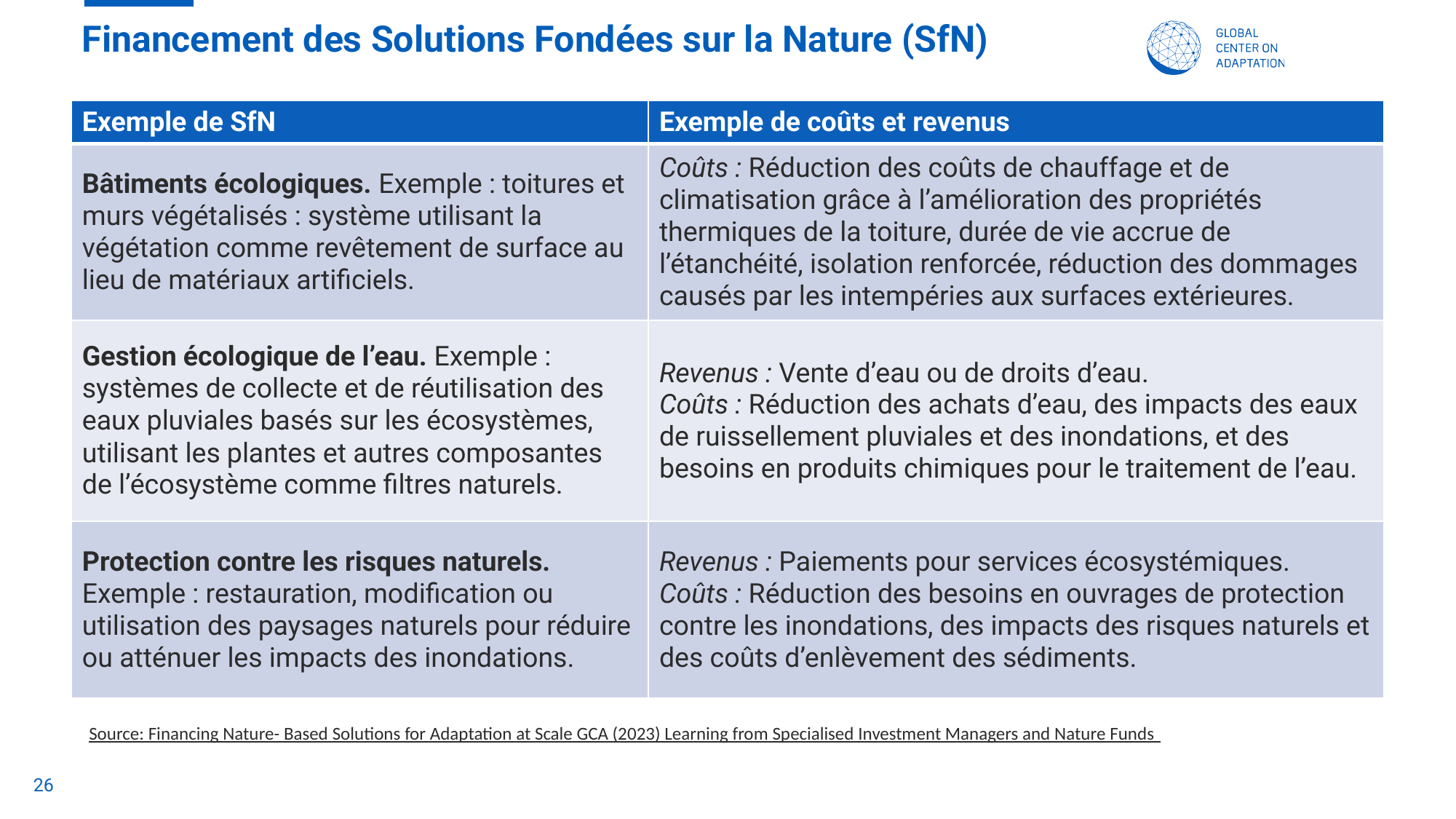

# Financement des Solutions Fondées sur la Nature (SfN)
| Exemple de SfN | Exemple de coûts et revenus |
| --- | --- |
| Bâtiments écologiques. Exemple : toitures et murs végétalisés : système utilisant la végétation comme revêtement de surface au lieu de matériaux artificiels. | Coûts : Réduction des coûts de chauffage et de climatisation grâce à l’amélioration des propriétés thermiques de la toiture, durée de vie accrue de l’étanchéité, isolation renforcée, réduction des dommages causés par les intempéries aux surfaces extérieures. |
| Gestion écologique de l’eau. Exemple : systèmes de collecte et de réutilisation des eaux pluviales basés sur les écosystèmes, utilisant les plantes et autres composantes de l’écosystème comme filtres naturels. | Revenus : Vente d’eau ou de droits d’eau. Coûts : Réduction des achats d’eau, des impacts des eaux de ruissellement pluviales et des inondations, et des besoins en produits chimiques pour le traitement de l’eau. |
| Protection contre les risques naturels. Exemple : restauration, modification ou utilisation des paysages naturels pour réduire ou atténuer les impacts des inondations. | Revenus : Paiements pour services écosystémiques. Coûts : Réduction des besoins en ouvrages de protection contre les inondations, des impacts des risques naturels et des coûts d’enlèvement des sédiments. |

Source: Financing Nature- Based Solutions for Adaptation at Scale GCA (2023) Learning from Specialised Investment Managers and Nature Funds